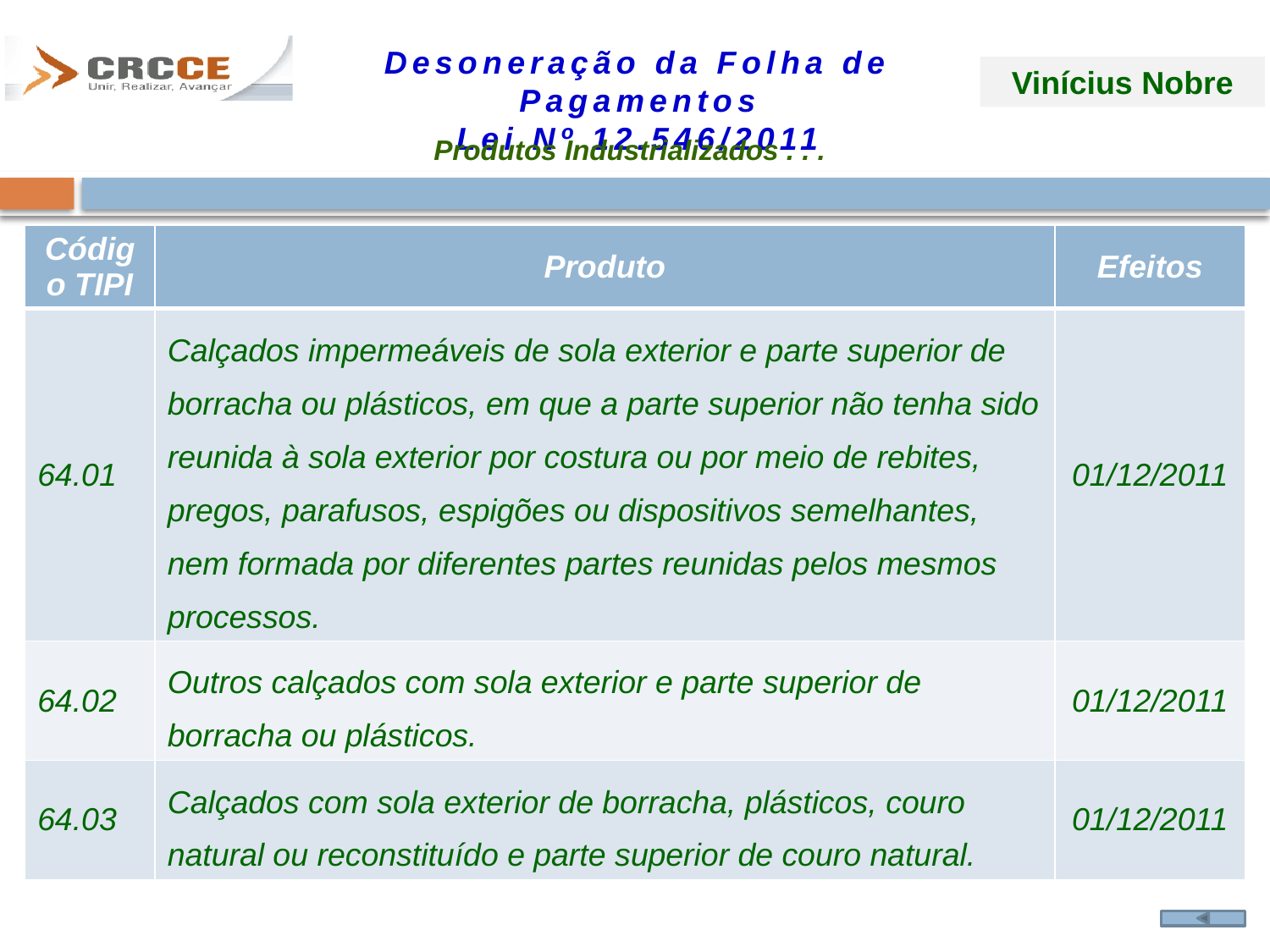

Produtos Industrializados . . .
| Código TIPI | Produto | Efeitos |
| --- | --- | --- |
| 64.01 | Calçados impermeáveis de sola exterior e parte superior de borracha ou plásticos, em que a parte superior não tenha sido reunida à sola exterior por costura ou por meio de rebites, pregos, parafusos, espigões ou dispositivos semelhantes, nem formada por diferentes partes reunidas pelos mesmos processos. | 01/12/2011 |
| 64.02 | Outros calçados com sola exterior e parte superior de borracha ou plásticos. | 01/12/2011 |
| 64.03 | Calçados com sola exterior de borracha, plásticos, couro natural ou reconstituído e parte superior de couro natural. | 01/12/2011 |